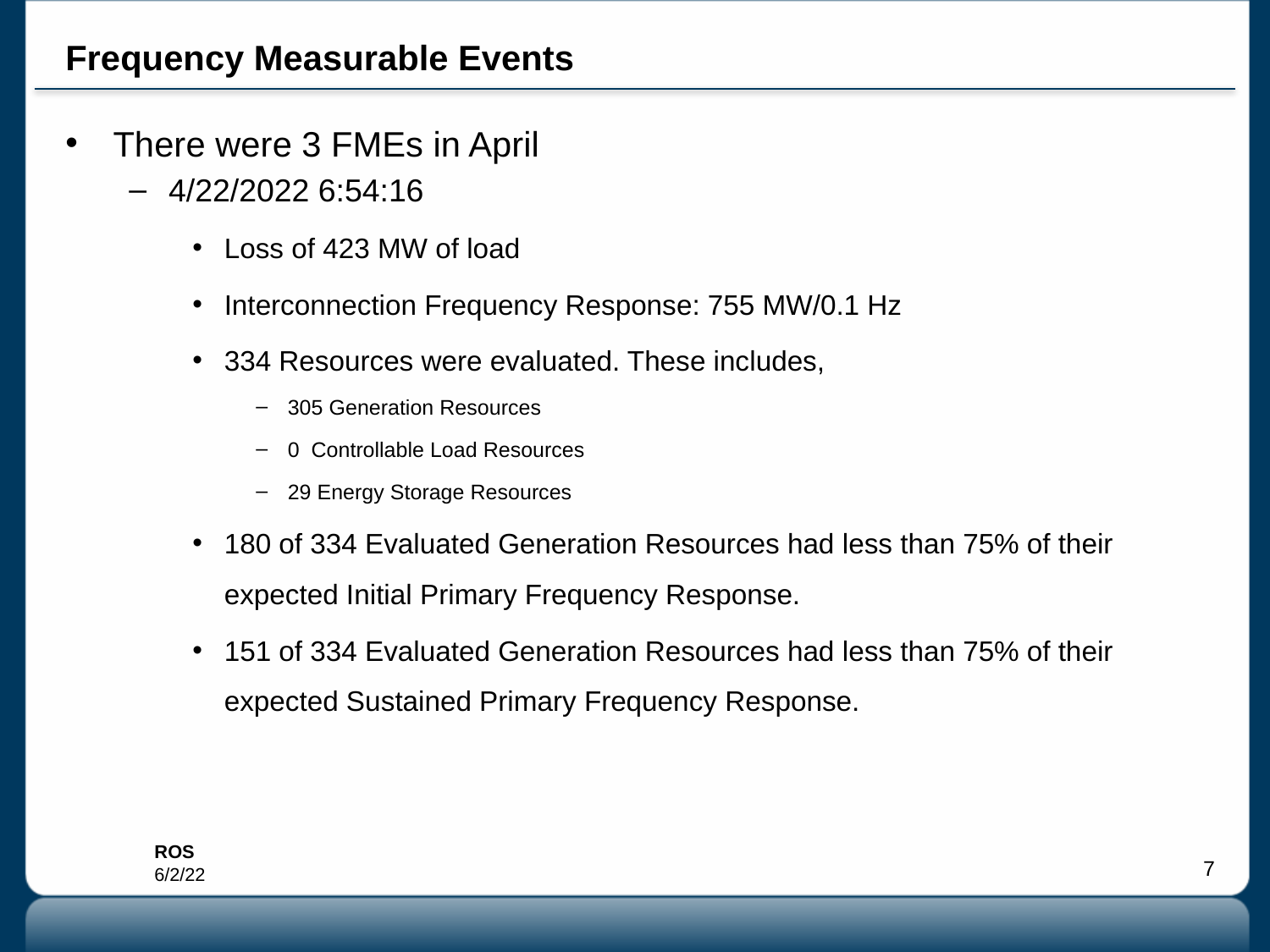

# Frequency Measurable Events
There were 3 FMEs in April
4/22/2022 6:54:16
Loss of 423 MW of load
Interconnection Frequency Response: 755 MW/0.1 Hz
334 Resources were evaluated. These includes,
305 Generation Resources
0  Controllable Load Resources
29 Energy Storage Resources
180 of 334 Evaluated Generation Resources had less than 75% of their expected Initial Primary Frequency Response.
151 of 334 Evaluated Generation Resources had less than 75% of their expected Sustained Primary Frequency Response.